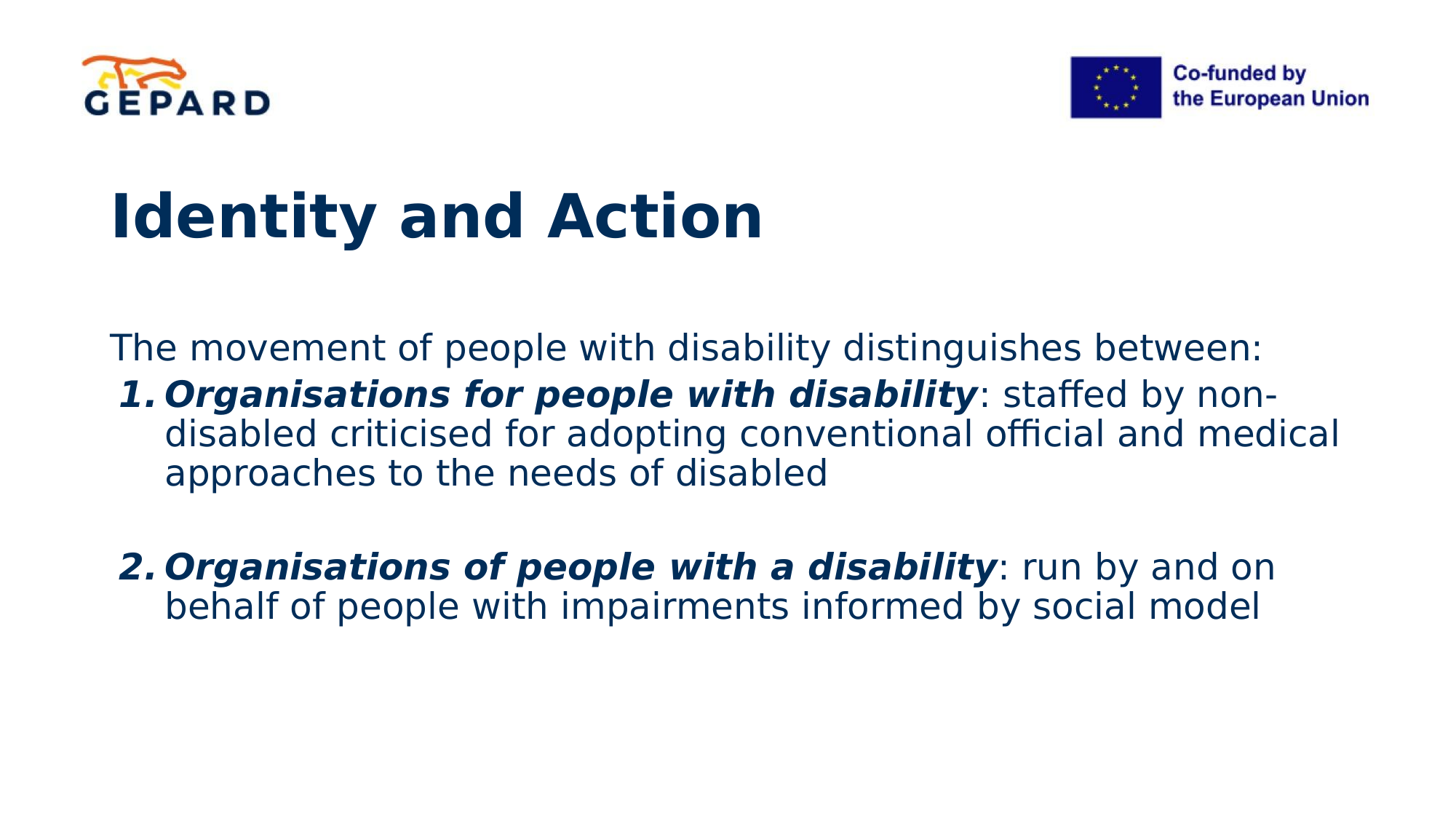

# Identity and Action
The movement of people with disability distinguishes between:
Organisations for people with disability: staffed by non-disabled criticised for adopting conventional official and medical approaches to the needs of disabled

Organisations of people with a disability: run by and on behalf of people with impairments informed by social model